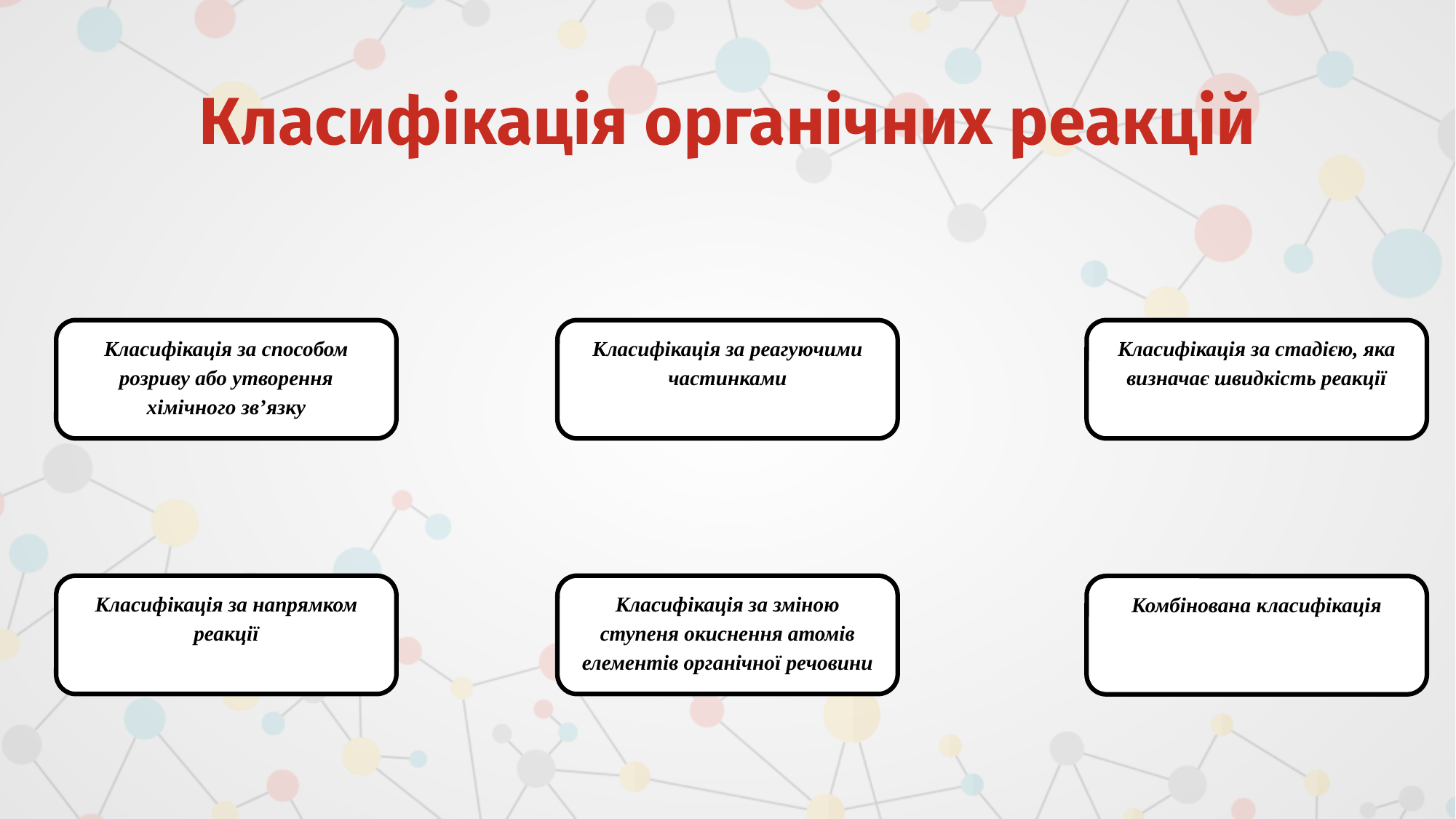

# Класифікація органічних реакцій
Класифікація за способом розриву або утворення хімічного зв’язку
Класифікація за реагуючими частинками
Класифікація за стадією, яка визначає швидкість реакції
Класифікація за зміною ступеня окиснення атомів елементів органічної речовини
Класифікація за напрямком реакції
Комбінована класифікація